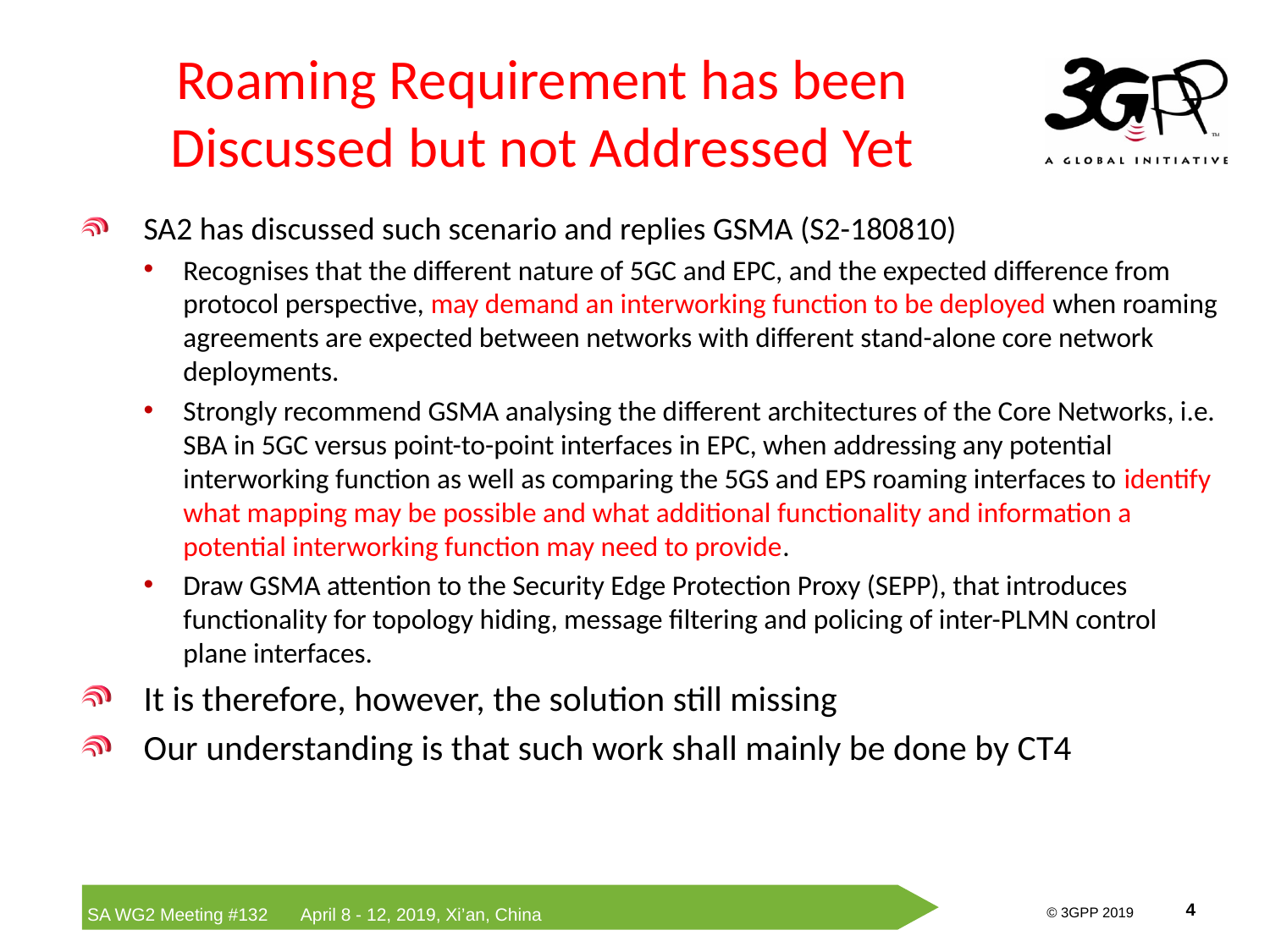

# Roaming Requirement has been Discussed but not Addressed Yet
SA2 has discussed such scenario and replies GSMA (S2-180810)
Recognises that the different nature of 5GC and EPC, and the expected difference from protocol perspective, may demand an interworking function to be deployed when roaming agreements are expected between networks with different stand-alone core network deployments.
Strongly recommend GSMA analysing the different architectures of the Core Networks, i.e. SBA in 5GC versus point-to-point interfaces in EPC, when addressing any potential interworking function as well as comparing the 5GS and EPS roaming interfaces to identify what mapping may be possible and what additional functionality and information a potential interworking function may need to provide.
Draw GSMA attention to the Security Edge Protection Proxy (SEPP), that introduces functionality for topology hiding, message filtering and policing of inter-PLMN control plane interfaces.
It is therefore, however, the solution still missing
Our understanding is that such work shall mainly be done by CT4